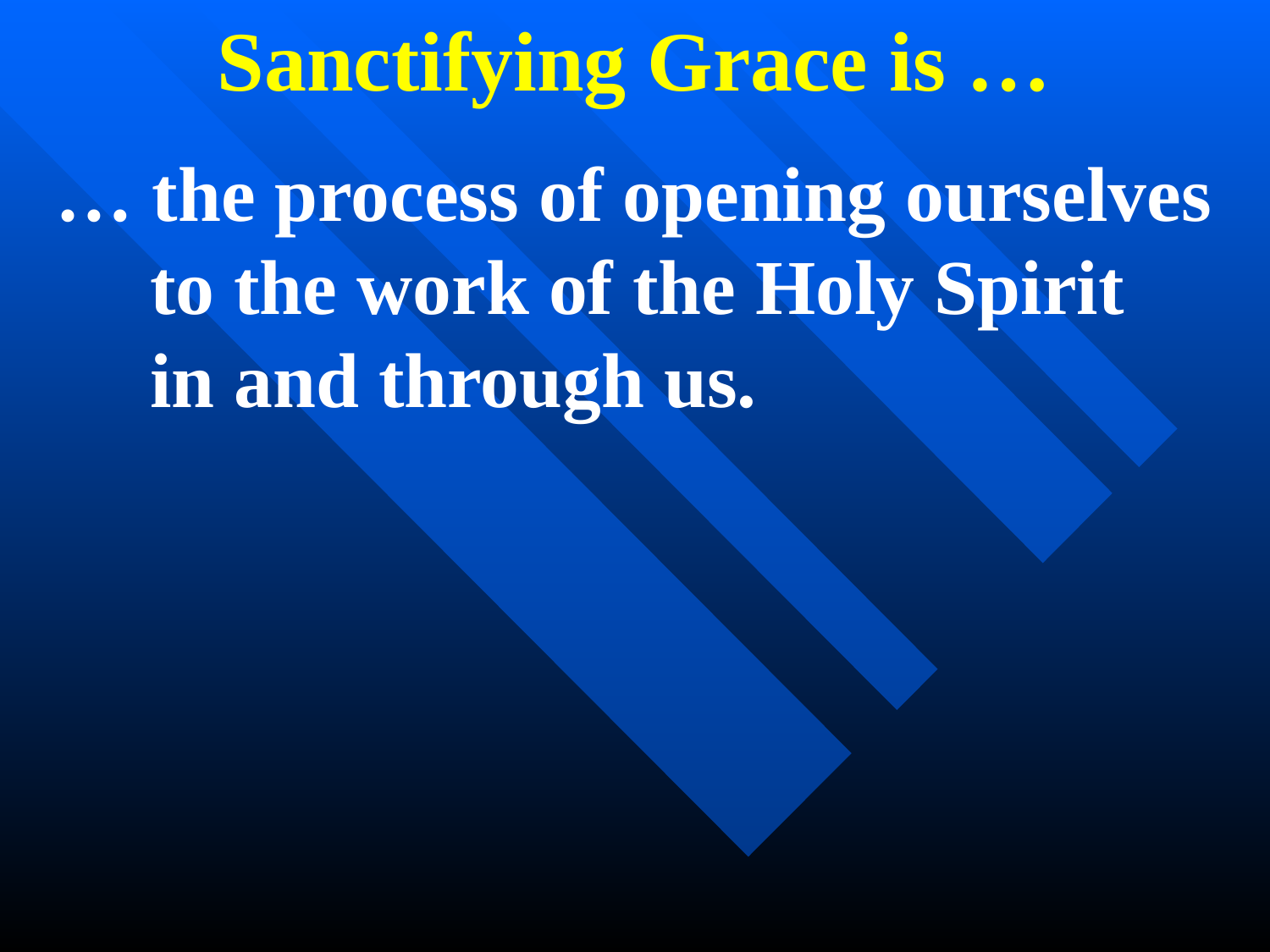

Sanctifying Grace is …
… the process of opening ourselves to the work of the Holy Spirit
	in and through us.